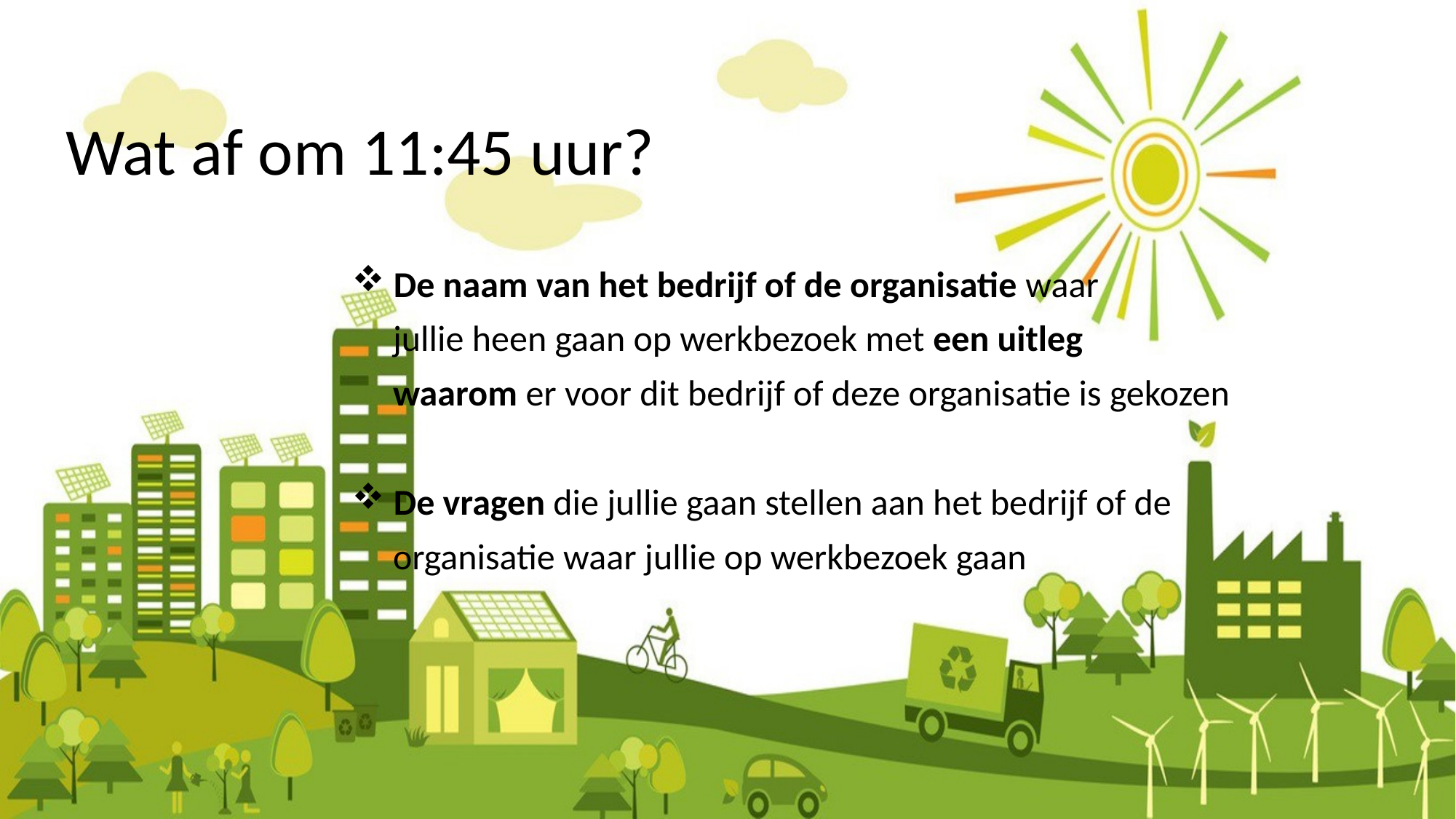

# Wat af om 11:45 uur?
 De naam van het bedrijf of de organisatie waar
     jullie heen gaan op werkbezoek met een uitleg
     waarom er voor dit bedrijf of deze organisatie is gekozen

 De vragen die jullie gaan stellen aan het bedrijf of de
     organisatie waar jullie op werkbezoek gaan